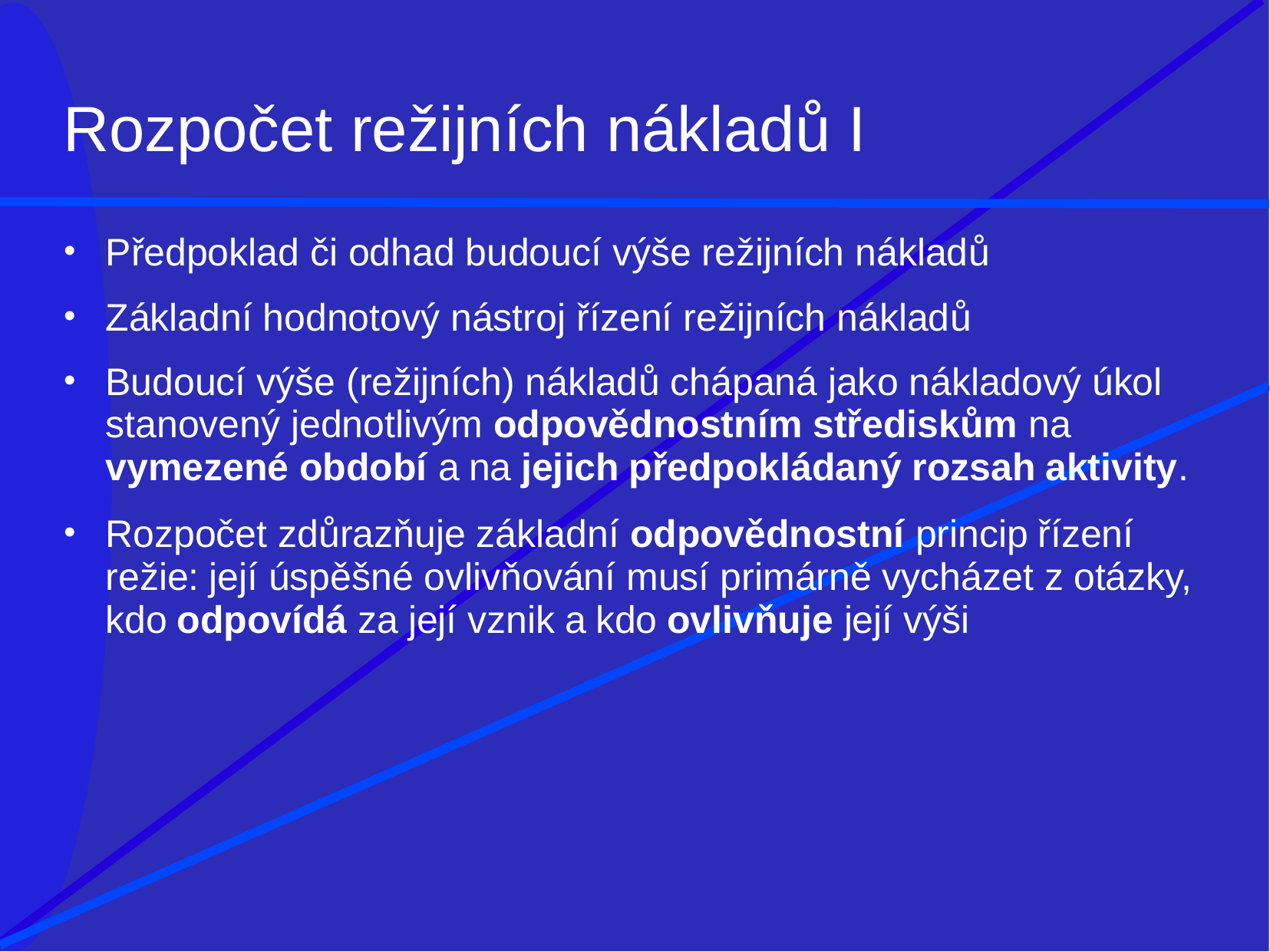

# Rozpočet režijních nákladů I
Předpoklad či odhad budoucí výše režijních nákladů
Základní hodnotový nástroj řízení režijních nákladů
Budoucí výše (režijních) nákladů chápaná jako nákladový úkol stanovený jednotlivým odpovědnostním střediskům na vymezené období a na jejich předpokládaný rozsah aktivity.
Rozpočet zdůrazňuje základní odpovědnostní princip řízení režie: její úspěšné ovlivňování musí primárně vycházet z otázky, kdo odpovídá za její vznik a kdo ovlivňuje její výši